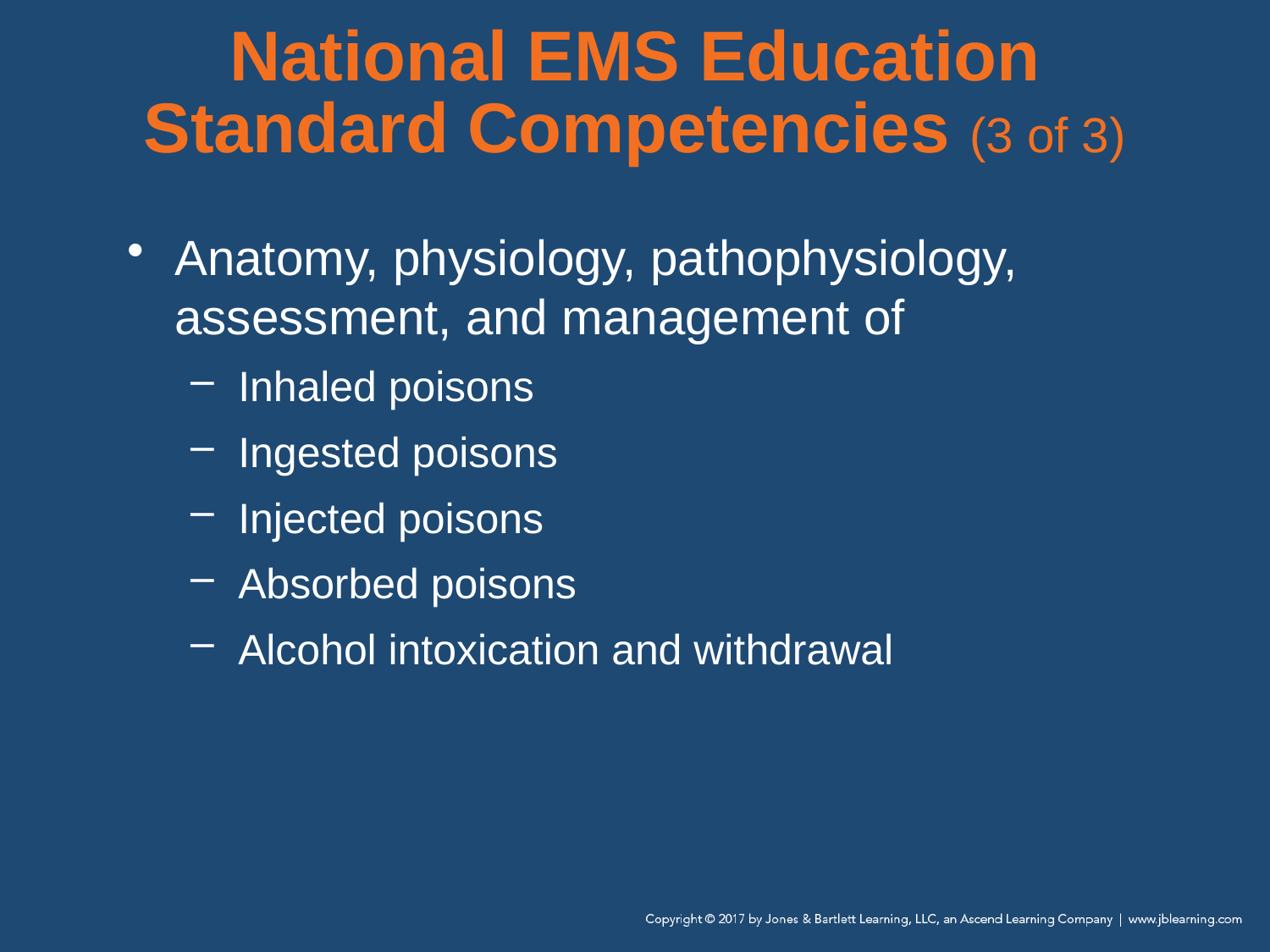

# National EMS Education Standard Competencies (3 of 3)
Anatomy, physiology, pathophysiology, assessment, and management of
Inhaled poisons
Ingested poisons
Injected poisons
Absorbed poisons
Alcohol intoxication and withdrawal